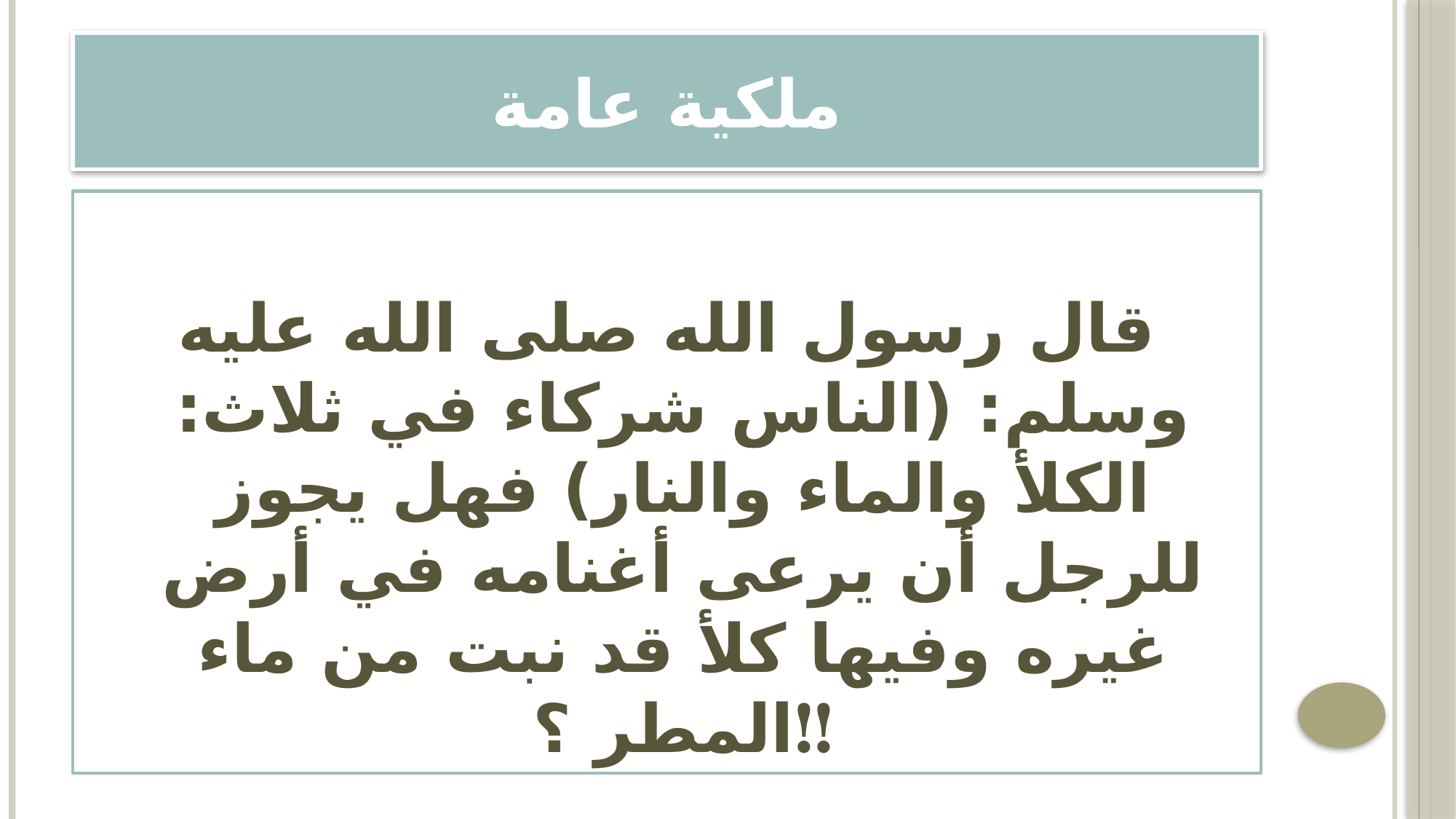

# ملكية عامة

قال رسول الله صلى الله عليه وسلم: (الناس شركاء في ثلاث: الكلأ والماء والنار) فهل يجوز للرجل أن يرعى أغنامه في أرض غيره وفيها كلأ قد نبت من ماء المطر ؟!!